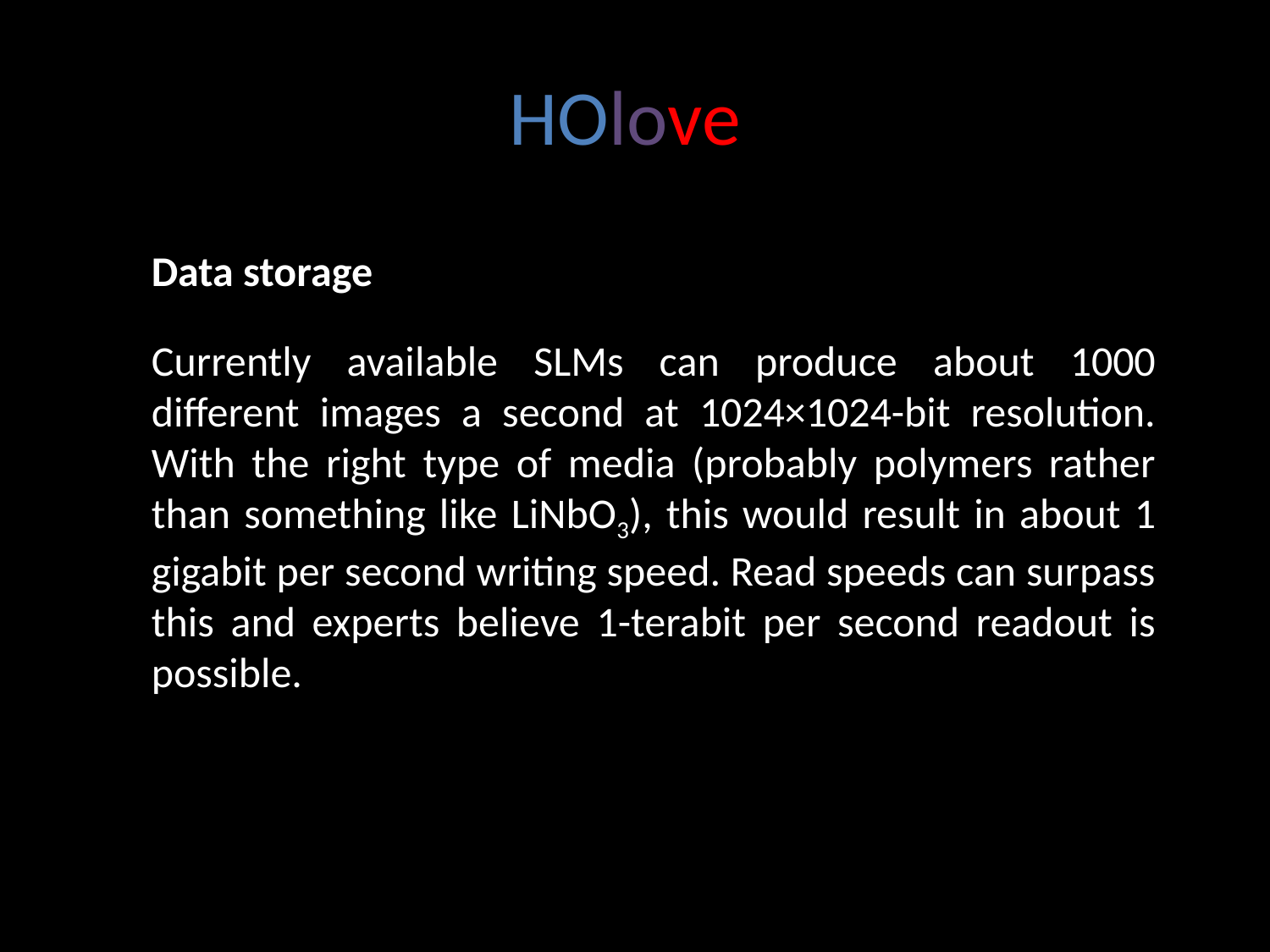

# HOlove
Data storage
Currently available SLMs can produce about 1000 different images a second at 1024×1024-bit resolution. With the right type of media (probably polymers rather than something like LiNbO3), this would result in about 1 gigabit per second writing speed. Read speeds can surpass this and experts believe 1-terabit per second readout is possible.